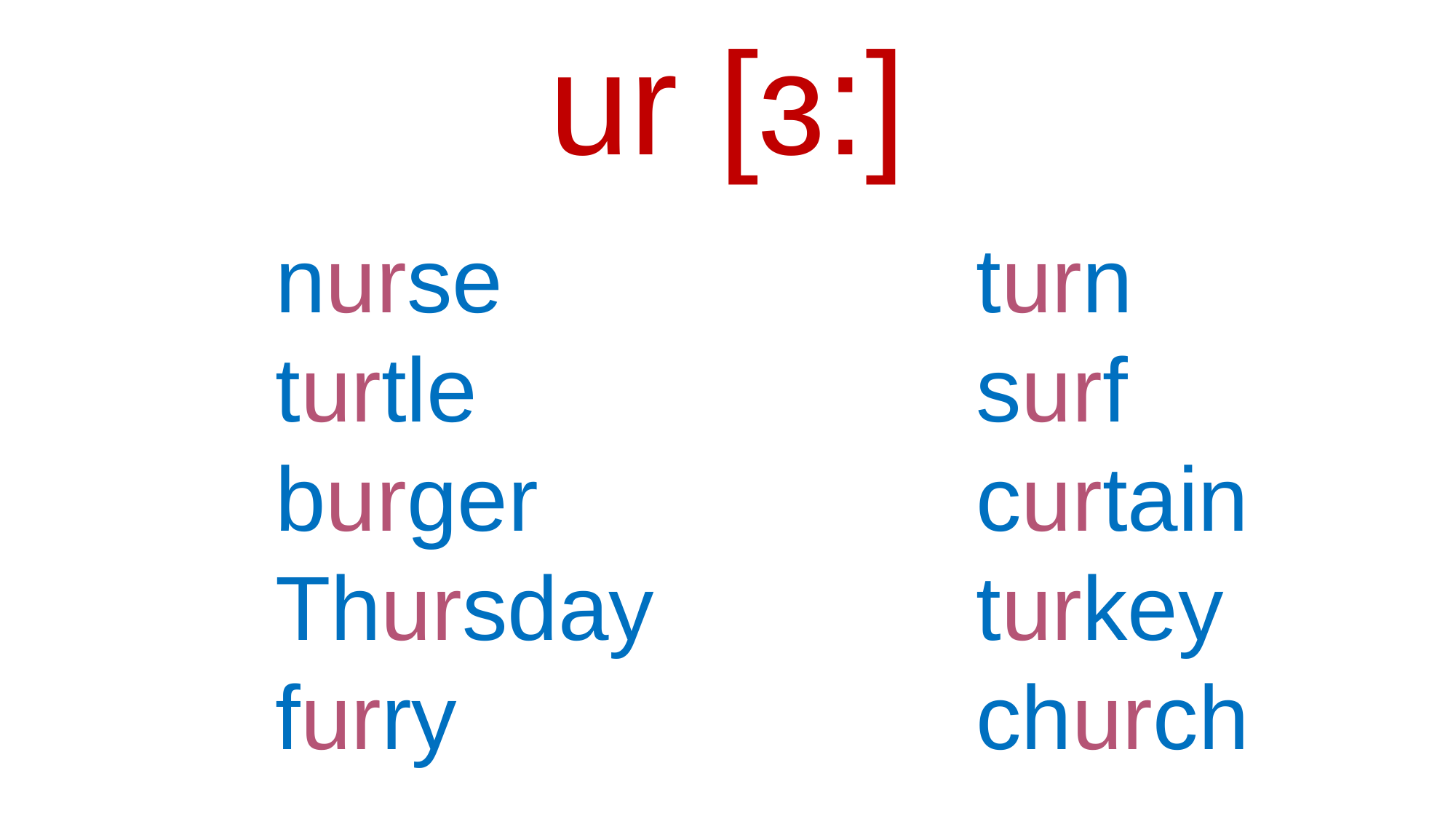

ur [ɜ:]
nurse
turtle
burger
Thursday
furry
turn
surf
curtain
turkey
church